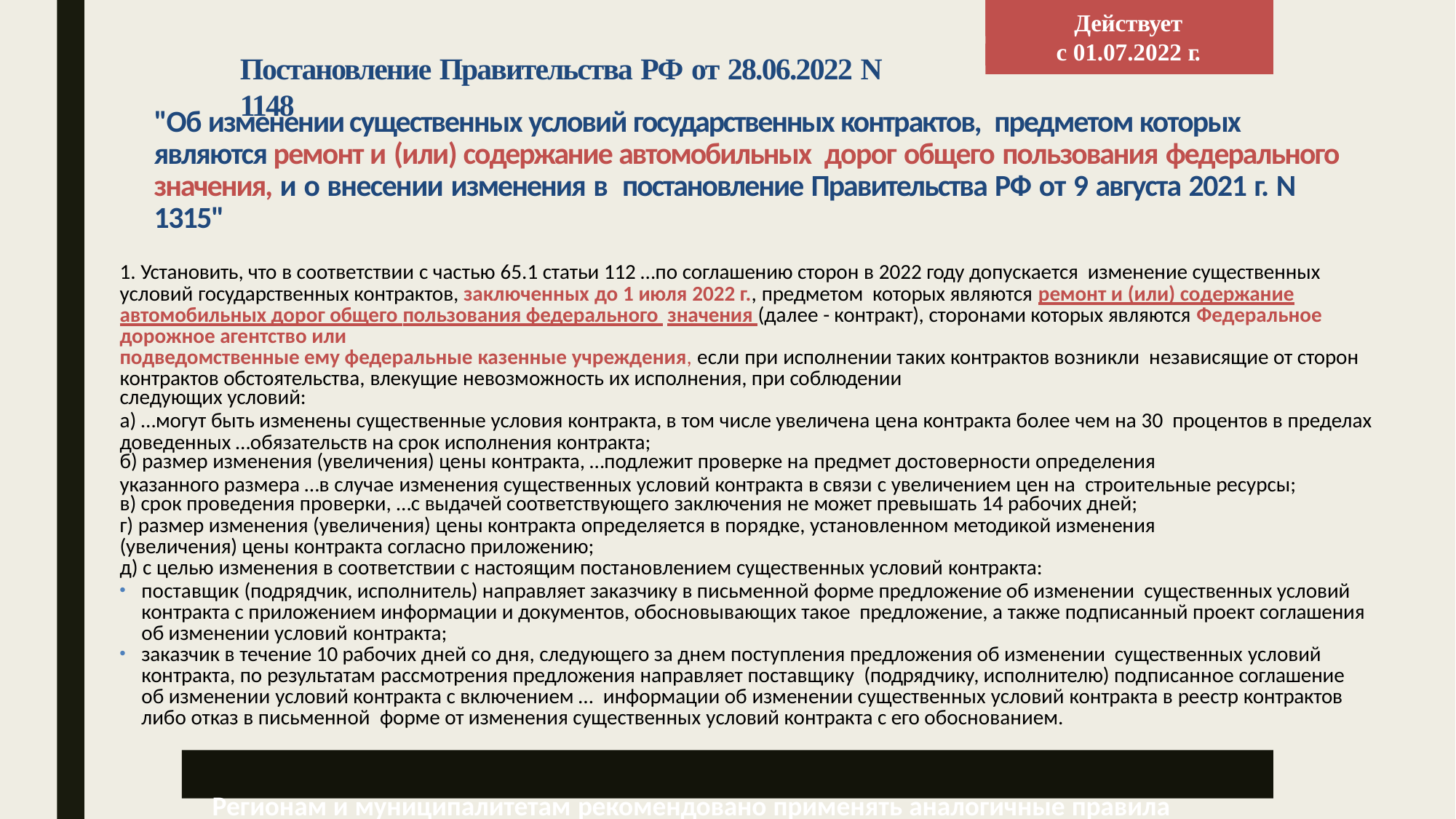

Действует
с 01.07.2022 г.
Постановление Правительства РФ от 28.06.2022 N 1148
"Об изменении существенных условий государственных контрактов,  предметом которых являются ремонт и (или) содержание автомобильных  дорог общего пользования федерального значения, и о внесении изменения в  постановление Правительства РФ от 9 августа 2021 г. N 1315"
1. Установить, что в соответствии с частью 65.1 статьи 112 …по соглашению сторон в 2022 году допускается  изменение существенных условий государственных контрактов, заключенных до 1 июля 2022 г., предметом  которых являются ремонт и (или) содержание автомобильных дорог общего пользования федерального  значения (далее - контракт), сторонами которых являются Федеральное дорожное агентство или
подведомственные ему федеральные казенные учреждения, если при исполнении таких контрактов возникли  независящие от сторон контрактов обстоятельства, влекущие невозможность их исполнения, при соблюдении
следующих условий:
а) …могут быть изменены существенные условия контракта, в том числе увеличена цена контракта более чем на 30  процентов в пределах доведенных …обязательств на срок исполнения контракта;
б) размер изменения (увеличения) цены контракта, …подлежит проверке на предмет достоверности определения
указанного размера …в случае изменения существенных условий контракта в связи с увеличением цен на  строительные ресурсы;
в) срок проведения проверки, …с выдачей соответствующего заключения не может превышать 14 рабочих дней;
г) размер изменения (увеличения) цены контракта определяется в порядке, установленном методикой изменения
(увеличения) цены контракта согласно приложению;
д) с целью изменения в соответствии с настоящим постановлением существенных условий контракта:
поставщик (подрядчик, исполнитель) направляет заказчику в письменной форме предложение об изменении  существенных условий контракта с приложением информации и документов, обосновывающих такое  предложение, а также подписанный проект соглашения об изменении условий контракта;
заказчик в течение 10 рабочих дней со дня, следующего за днем поступления предложения об изменении  существенных условий контракта, по результатам рассмотрения предложения направляет поставщику  (подрядчику, исполнителю) подписанное соглашение об изменении условий контракта с включением …  информации об изменении существенных условий контракта в реестр контрактов либо отказ в письменной  форме от изменения существенных условий контракта с его обоснованием.

           Регионам и муниципалитетам рекомендовано применять аналогичные правила